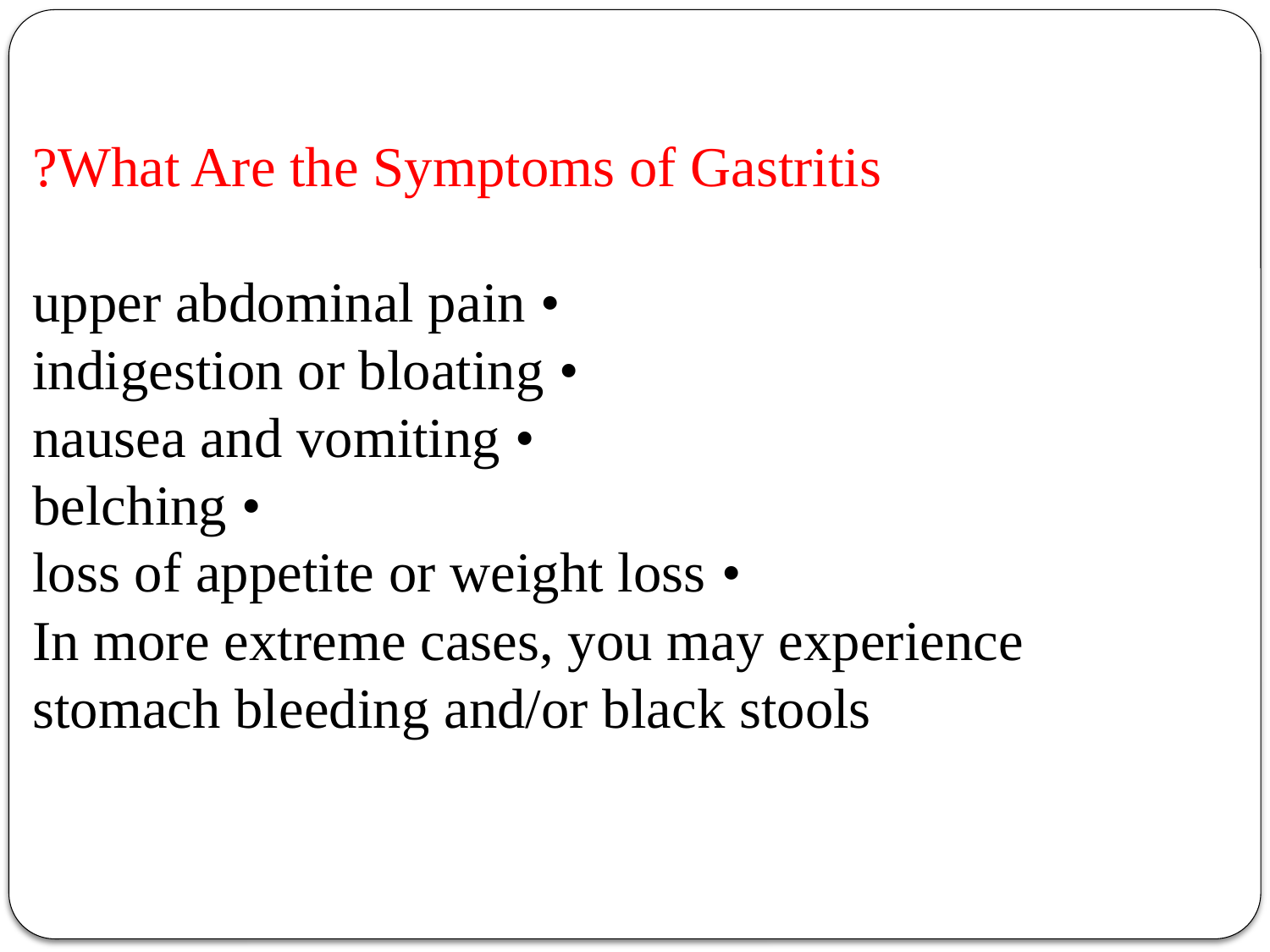

What Are the Symptoms of Gastritis?

• upper abdominal pain
• indigestion or bloating
• nausea and vomiting
• belching
• loss of appetite or weight loss
In more extreme cases, you may experience stomach bleeding and/or black stools